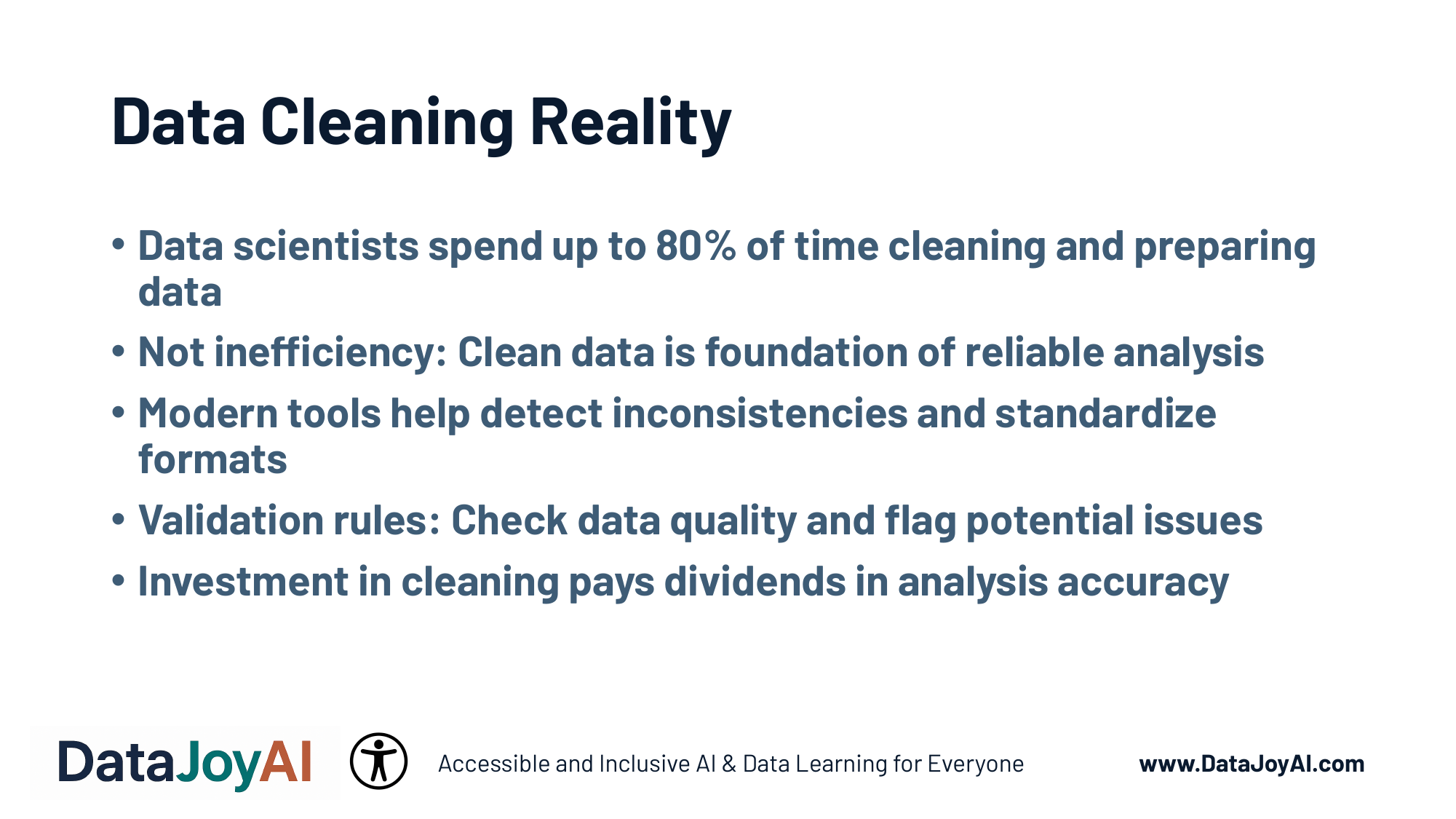

# Data Cleaning Reality
Data scientists spend up to 80% of time cleaning and preparing data
Not inefficiency: Clean data is foundation of reliable analysis
Modern tools help detect inconsistencies and standardize formats
Validation rules: Check data quality and flag potential issues
Investment in cleaning pays dividends in analysis accuracy